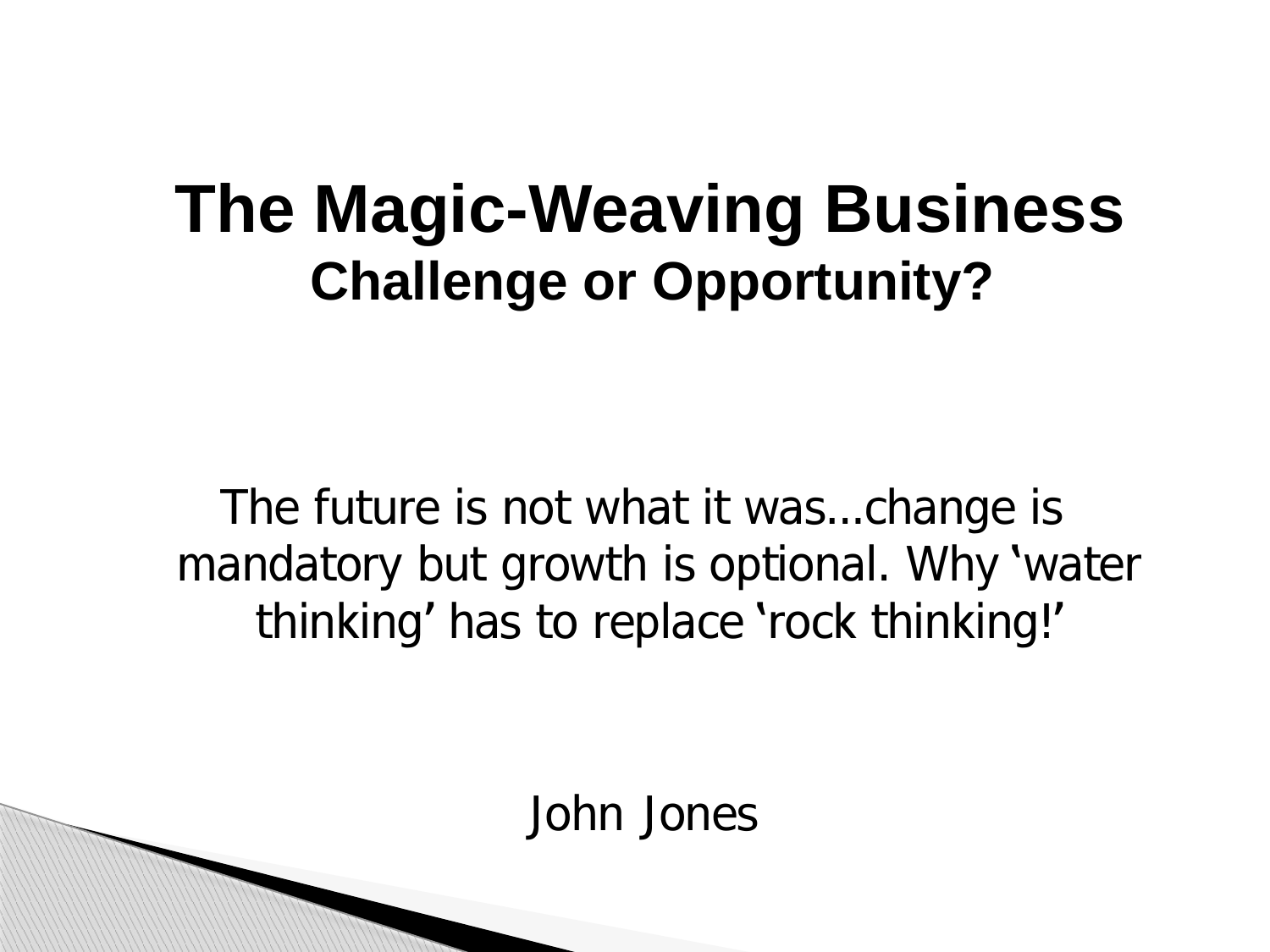

# The Magic-Weaving Business Challenge or Opportunity?

The future is not what it was…change is mandatory but growth is optional. Why ‘water thinking’ has to replace ‘rock thinking!’

John Jones